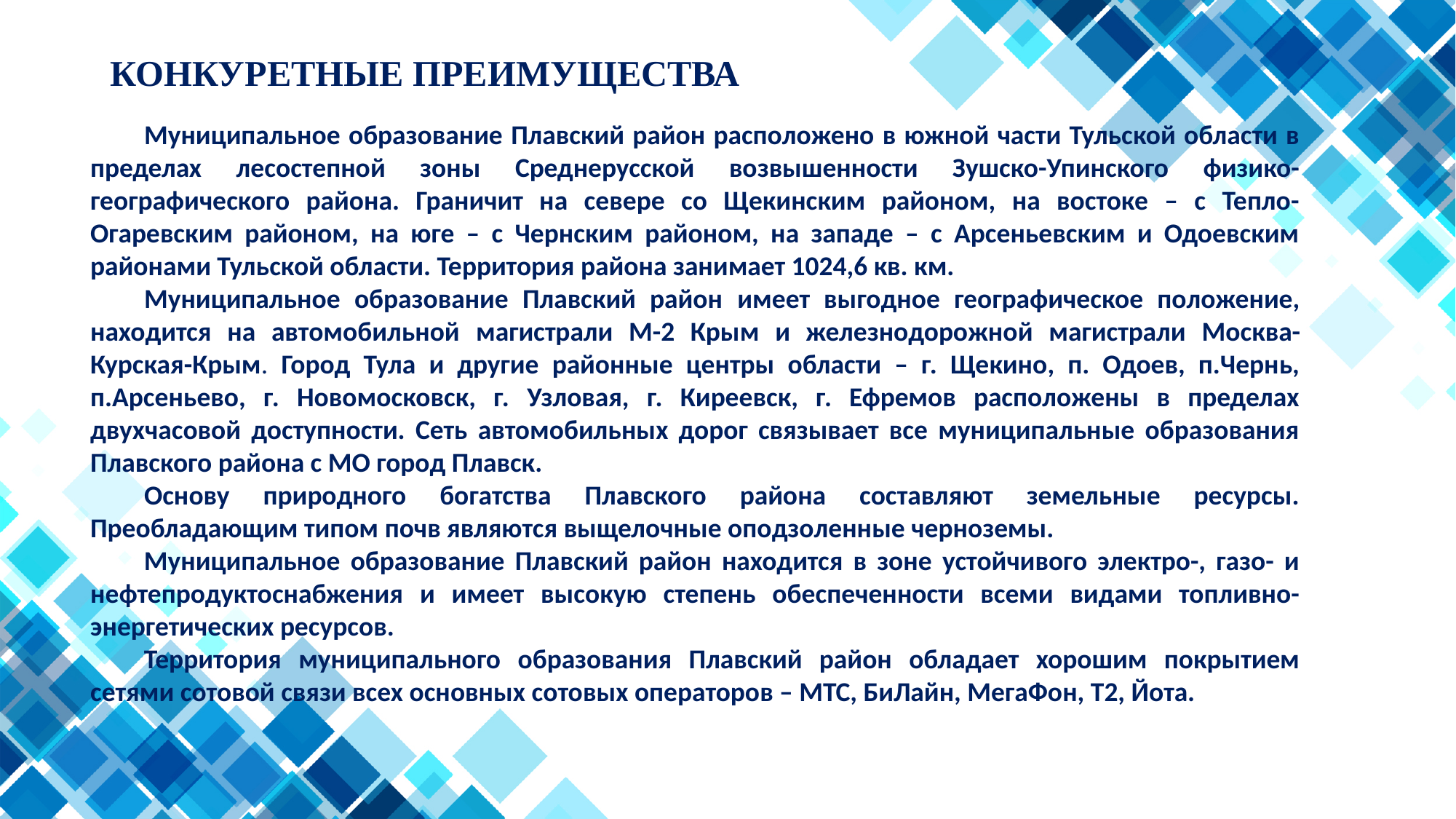

КОНКУРЕТНЫЕ ПРЕИМУЩЕСТВА
Муниципальное образование Плавский район расположено в южной части Тульской области в пределах лесостепной зоны Среднерусской возвышенности Зушско-Упинского физико-географического района. Граничит на севере со Щекинским районом, на востоке – с Тепло-Огаревским районом, на юге – с Чернским районом, на западе – с Арсеньевским и Одоевским районами Тульской области. Территория района занимает 1024,6 кв. км.
Муниципальное образование Плавский район имеет выгодное географическое положение, находится на автомобильной магистрали М-2 Крым и железнодорожной магистрали Москва-Курская-Крым. Город Тула и другие районные центры области – г. Щекино, п. Одоев, п.Чернь, п.Арсеньево, г. Новомосковск, г. Узловая, г. Киреевск, г. Ефремов расположены в пределах двухчасовой доступности. Сеть автомобильных дорог связывает все муниципальные образования Плавского района с МО город Плавск.
Основу природного богатства Плавского района составляют земельные ресурсы. Преобладающим типом почв являются выщелочные оподзоленные черноземы.
Муниципальное образование Плавский район находится в зоне устойчивого электро-, газо- и нефтепродуктоснабжения и имеет высокую степень обеспеченности всеми видами топливно-энергетических ресурсов.
Территория муниципального образования Плавский район обладает хорошим покрытием сетями сотовой связи всех основных сотовых операторов – МТС, БиЛайн, МегаФон, Т2, Йота.